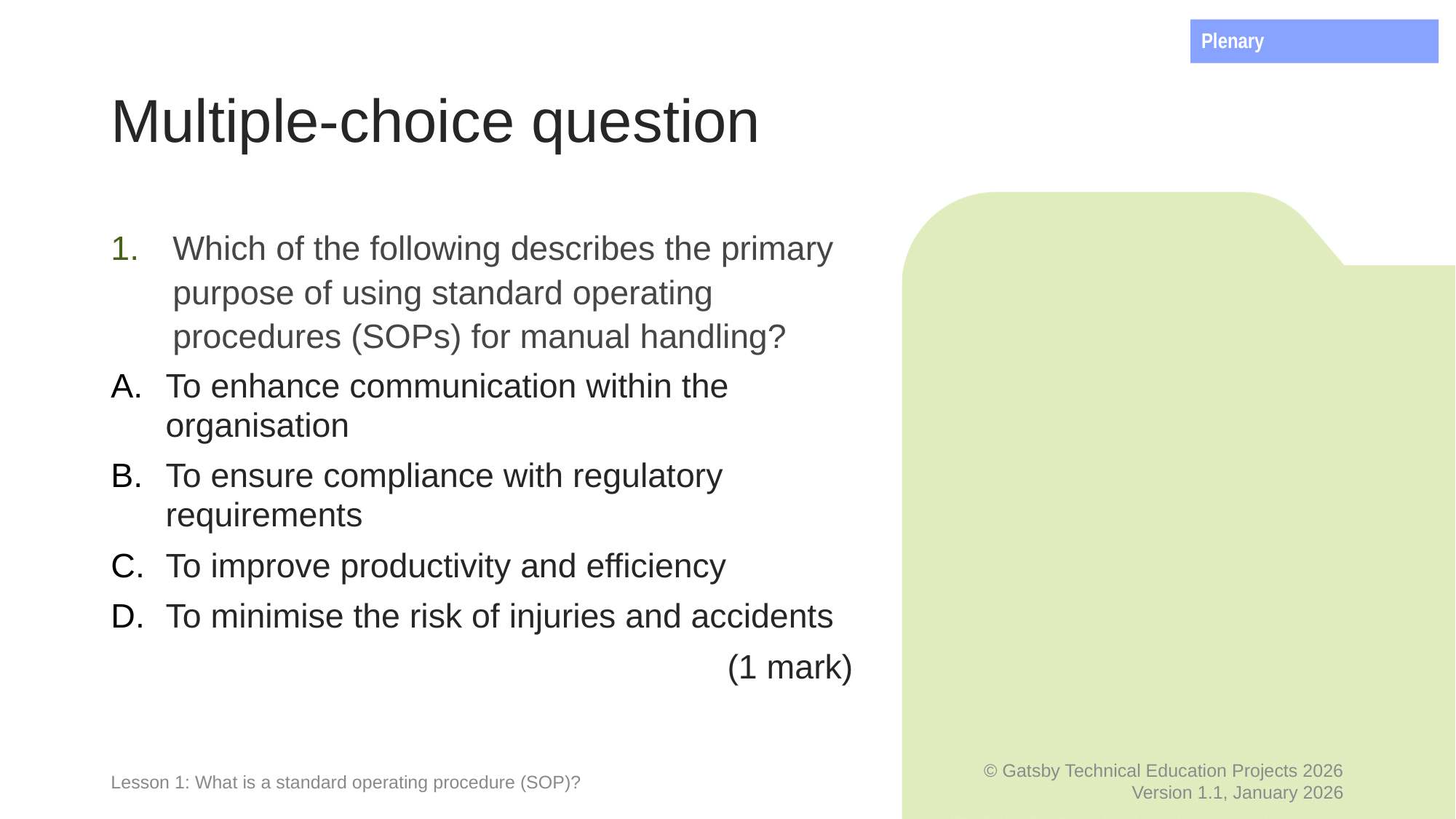

Plenary
# Multiple-choice question
Which of the following describes the primary purpose of using standard operating procedures (SOPs) for manual handling?
To enhance communication within the organisation
To ensure compliance with regulatory requirements
To improve productivity and efficiency
To minimise the risk of injuries and accidents
(1 mark)
Lesson 1: What is a standard operating procedure (SOP)?